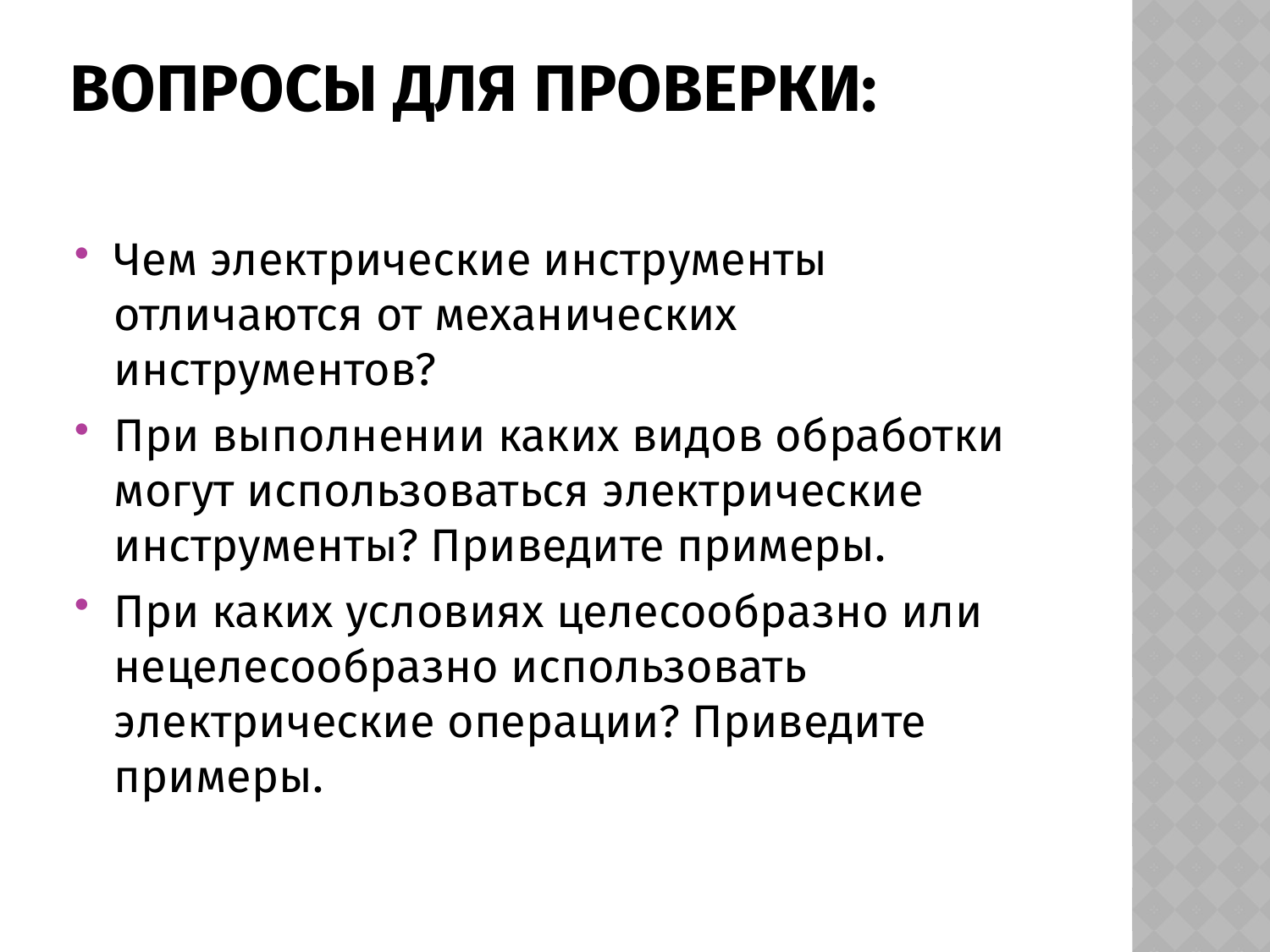

# Вопросы для проверки:
Чем электрические инструменты отличаются от механических инструментов?
При выполнении каких видов обработки могут использоваться электрические инструменты? Приведите примеры.
При каких условиях целесообразно или нецелесообразно использовать электрические операции? Приведите примеры.